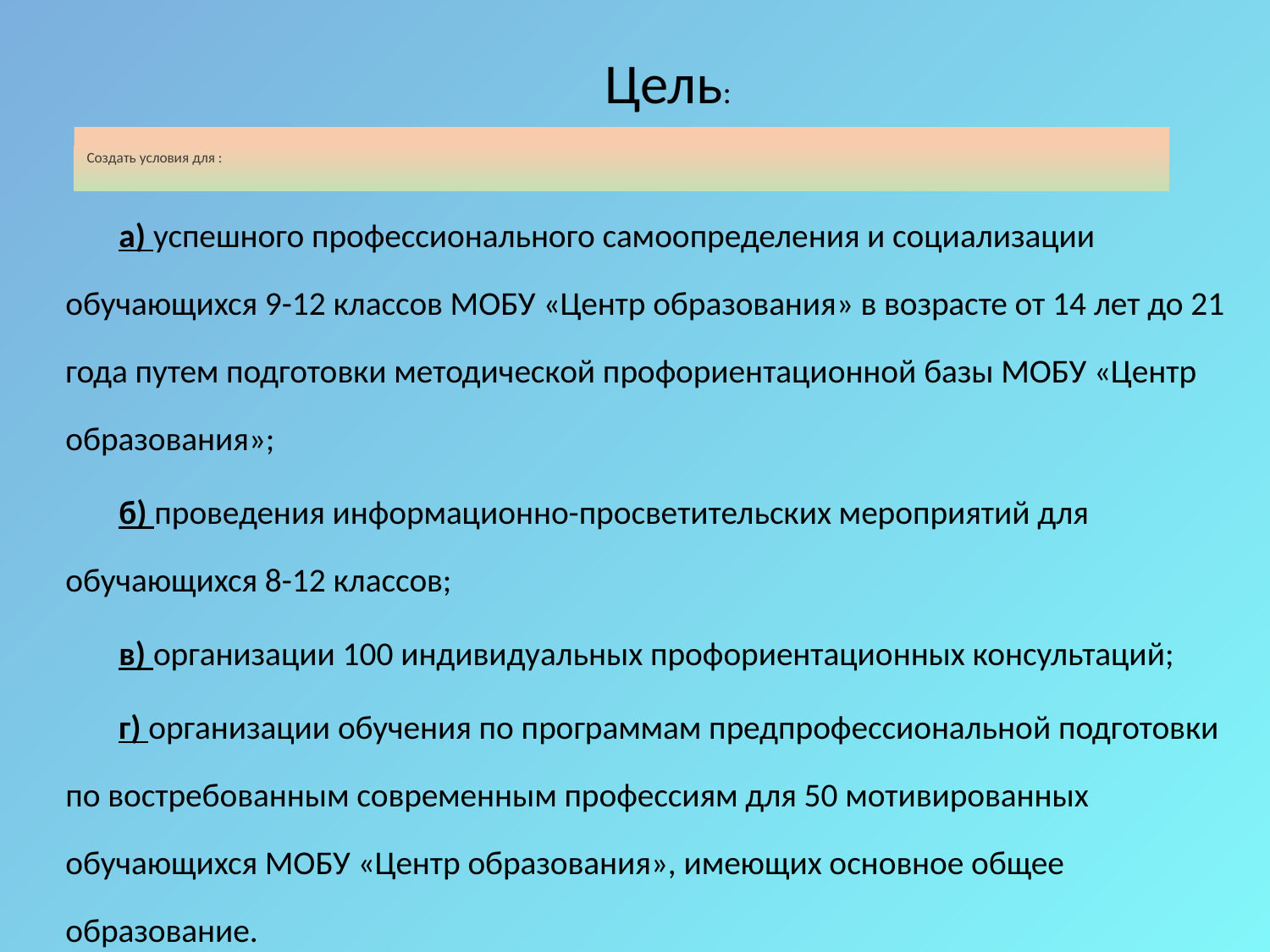

Цель:
# Создать условия для :
	а) успешного профессионального самоопределения и социализации обучающихся 9-12 классов МОБУ «Центр образования» в возрасте от 14 лет до 21 года путем подготовки методической профориентационной базы МОБУ «Центр образования»;
	б) проведения информационно-просветительских мероприятий для обучающихся 8-12 классов;
	в) организации 100 индивидуальных профориентационных консультаций;
	г) организации обучения по программам предпрофессиональной подготовки по востребованным современным профессиям для 50 мотивированных обучающихся МОБУ «Центр образования», имеющих основное общее образование.